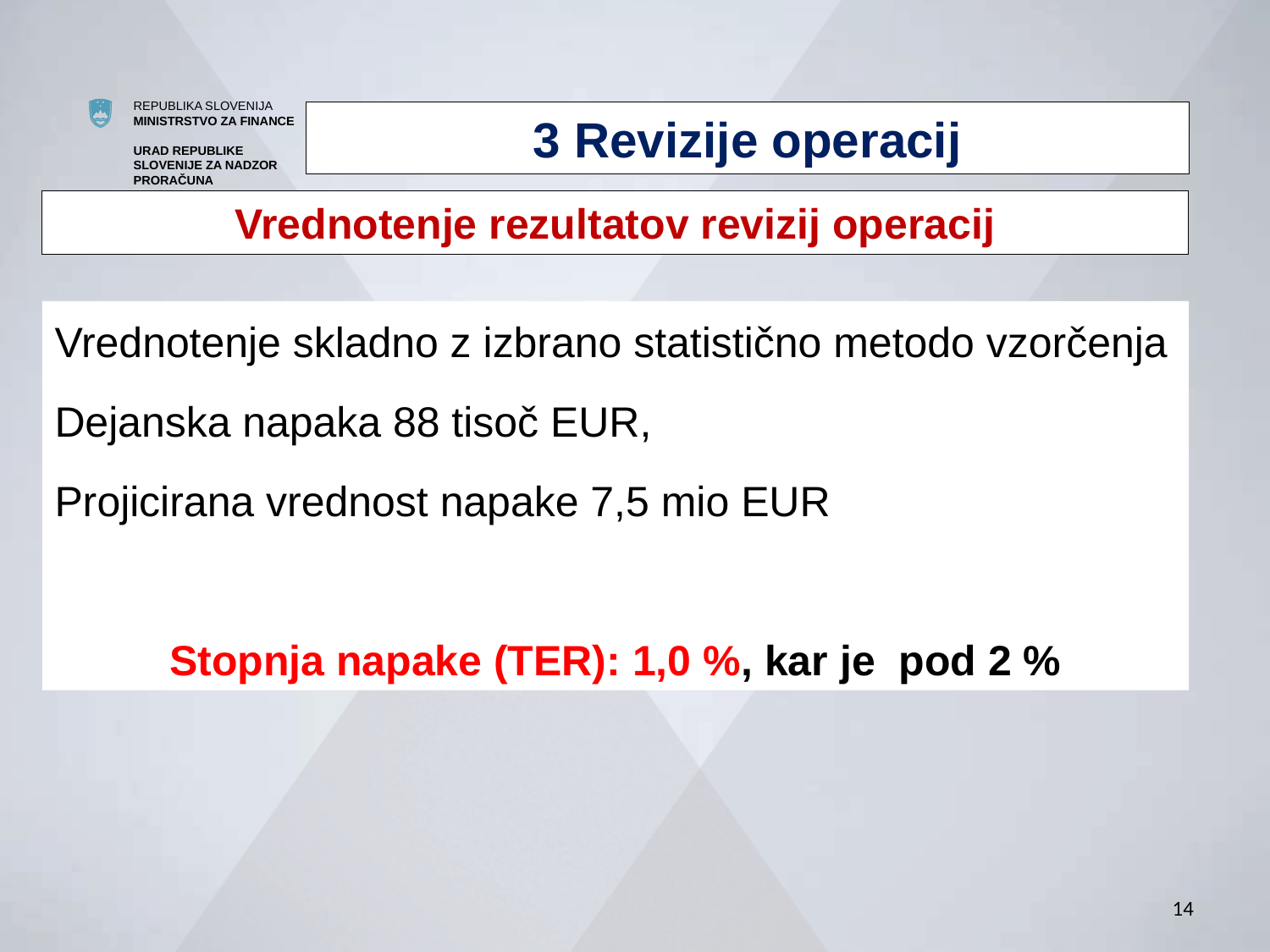

3 Revizije operacij
Vrednotenje rezultatov revizij operacij
Vrednotenje skladno z izbrano statistično metodo vzorčenja
Dejanska napaka 88 tisoč EUR,
Projicirana vrednost napake 7,5 mio EUR

Stopnja napake (TER): 1,0 %, kar je  pod 2 %
14